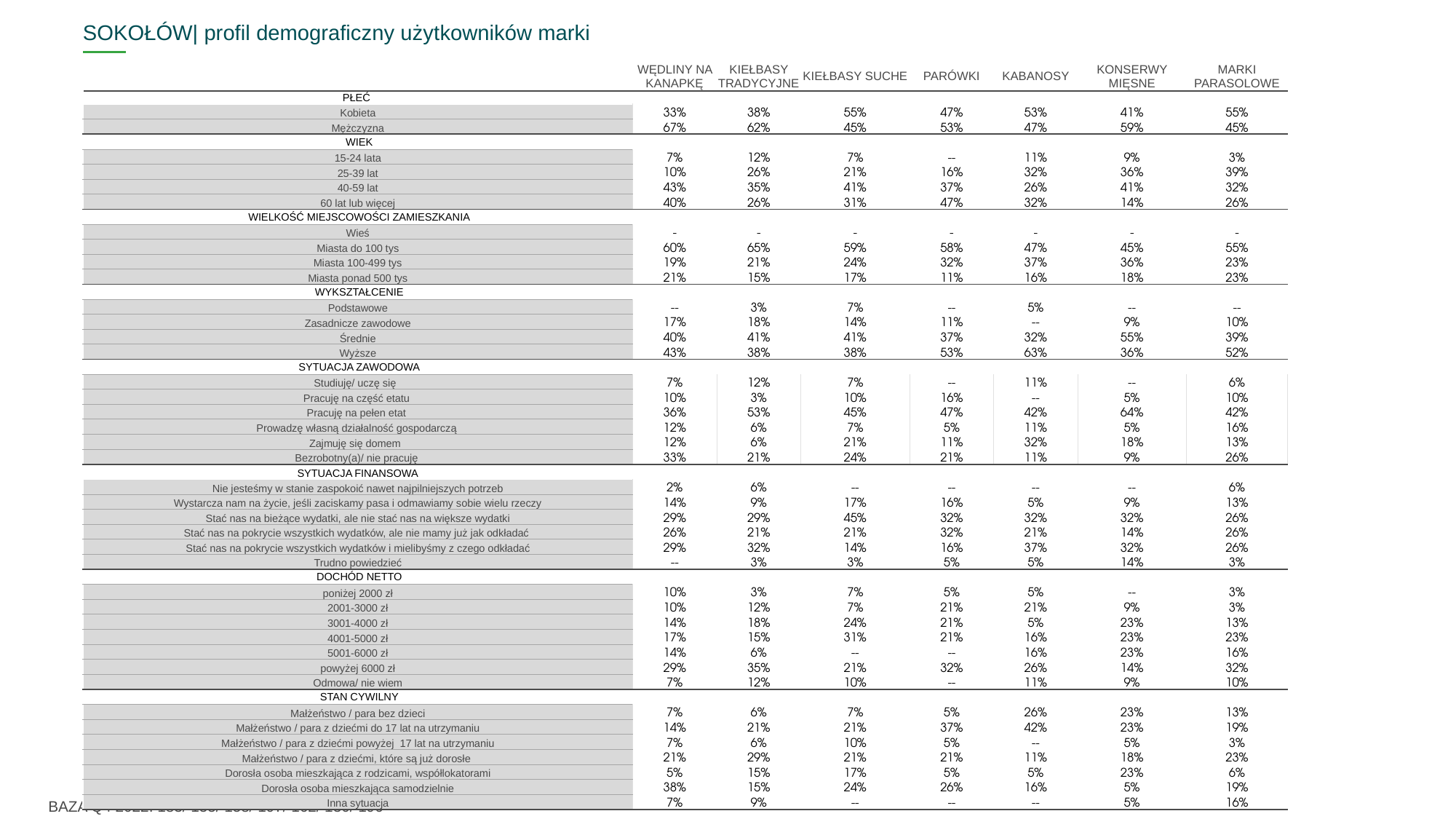

SOKOŁÓW| profil demograficzny użytkowników marki
| ^TAB2^ | WĘDLINY NA KANAPKĘ | KIEŁBASY TRADYCYJNE | KIEŁBASY SUCHE | PARÓWKI | KABANOSY | KONSERWY MIĘSNE | MARKI PARASOLOWE |
| --- | --- | --- | --- | --- | --- | --- | --- |
| PŁEĆ |  |  |  |  |  |  |  |
| Kobieta | 33% | 38% | 55% | 47% | 53% | 41% | 55% |
| Mężczyzna | 67% | 62% | 45% | 53% | 47% | 59% | 45% |
| WIEK |  |  |  |  |  |  |  |
| 15-24 lata | 7% | 12% | 7% | -- | 11% | 9% | 3% |
| 25-39 lat | 10% | 26% | 21% | 16% | 32% | 36% | 39% |
| 40-59 lat | 43% | 35% | 41% | 37% | 26% | 41% | 32% |
| 60 lat lub więcej | 40% | 26% | 31% | 47% | 32% | 14% | 26% |
| WIELKOŚĆ MIEJSCOWOŚCI ZAMIESZKANIA |  |  |  |  |  |  |  |
| Wieś | - | - | - | - | - | - | - |
| Miasta do 100 tys | 60% | 65% | 59% | 58% | 47% | 45% | 55% |
| Miasta 100-499 tys | 19% | 21% | 24% | 32% | 37% | 36% | 23% |
| Miasta ponad 500 tys | 21% | 15% | 17% | 11% | 16% | 18% | 23% |
| WYKSZTAŁCENIE |  |  |  |  |  |  |  |
| Podstawowe | -- | 3% | 7% | -- | 5% | -- | -- |
| Zasadnicze zawodowe | 17% | 18% | 14% | 11% | -- | 9% | 10% |
| Średnie | 40% | 41% | 41% | 37% | 32% | 55% | 39% |
| Wyższe | 43% | 38% | 38% | 53% | 63% | 36% | 52% |
| SYTUACJA ZAWODOWA |  |  |  |  |  |  |  |
| Studiuję/ uczę się | 7% | 12% | 7% | -- | 11% | -- | 6% |
| Pracuję na część etatu | 10% | 3% | 10% | 16% | -- | 5% | 10% |
| Pracuję na pełen etat | 36% | 53% | 45% | 47% | 42% | 64% | 42% |
| Prowadzę własną działalność gospodarczą | 12% | 6% | 7% | 5% | 11% | 5% | 16% |
| Zajmuję się domem | 12% | 6% | 21% | 11% | 32% | 18% | 13% |
| Bezrobotny(a)/ nie pracuję | 33% | 21% | 24% | 21% | 11% | 9% | 26% |
| SYTUACJA FINANSOWA |  |  |  |  |  |  |  |
| Nie jesteśmy w stanie zaspokoić nawet najpilniejszych potrzeb | 2% | 6% | -- | -- | -- | -- | 6% |
| Wystarcza nam na życie, jeśli zaciskamy pasa i odmawiamy sobie wielu rzeczy | 14% | 9% | 17% | 16% | 5% | 9% | 13% |
| Stać nas na bieżące wydatki, ale nie stać nas na większe wydatki | 29% | 29% | 45% | 32% | 32% | 32% | 26% |
| Stać nas na pokrycie wszystkich wydatków, ale nie mamy już jak odkładać | 26% | 21% | 21% | 32% | 21% | 14% | 26% |
| Stać nas na pokrycie wszystkich wydatków i mielibyśmy z czego odkładać | 29% | 32% | 14% | 16% | 37% | 32% | 26% |
| Trudno powiedzieć | -- | 3% | 3% | 5% | 5% | 14% | 3% |
| DOCHÓD NETTO |  |  |  |  |  |  |  |
| poniżej 2000 zł | 10% | 3% | 7% | 5% | 5% | -- | 3% |
| 2001-3000 zł | 10% | 12% | 7% | 21% | 21% | 9% | 3% |
| 3001-4000 zł | 14% | 18% | 24% | 21% | 5% | 23% | 13% |
| 4001-5000 zł | 17% | 15% | 31% | 21% | 16% | 23% | 23% |
| 5001-6000 zł | 14% | 6% | -- | -- | 16% | 23% | 16% |
| powyżej 6000 zł | 29% | 35% | 21% | 32% | 26% | 14% | 32% |
| Odmowa/ nie wiem | 7% | 12% | 10% | -- | 11% | 9% | 10% |
| STAN CYWILNY |  |  |  |  |  |  |  |
| Małżeństwo / para bez dzieci | 7% | 6% | 7% | 5% | 26% | 23% | 13% |
| Małżeństwo / para z dziećmi do 17 lat na utrzymaniu | 14% | 21% | 21% | 37% | 42% | 23% | 19% |
| Małżeństwo / para z dziećmi powyżej 17 lat na utrzymaniu | 7% | 6% | 10% | 5% | -- | 5% | 3% |
| Małżeństwo / para z dziećmi, które są już dorosłe | 21% | 29% | 21% | 21% | 11% | 18% | 23% |
| Dorosła osoba mieszkająca z rodzicami, współlokatorami | 5% | 15% | 17% | 5% | 5% | 23% | 6% |
| Dorosła osoba mieszkająca samodzielnie | 38% | 15% | 24% | 26% | 16% | 5% | 19% |
| Inna sytuacja | 7% | 9% | -- | -- | -- | 5% | 16% |
BAZA Q4 2022: 183/ 155/ 158/ 197/ 162/ 130/ 196